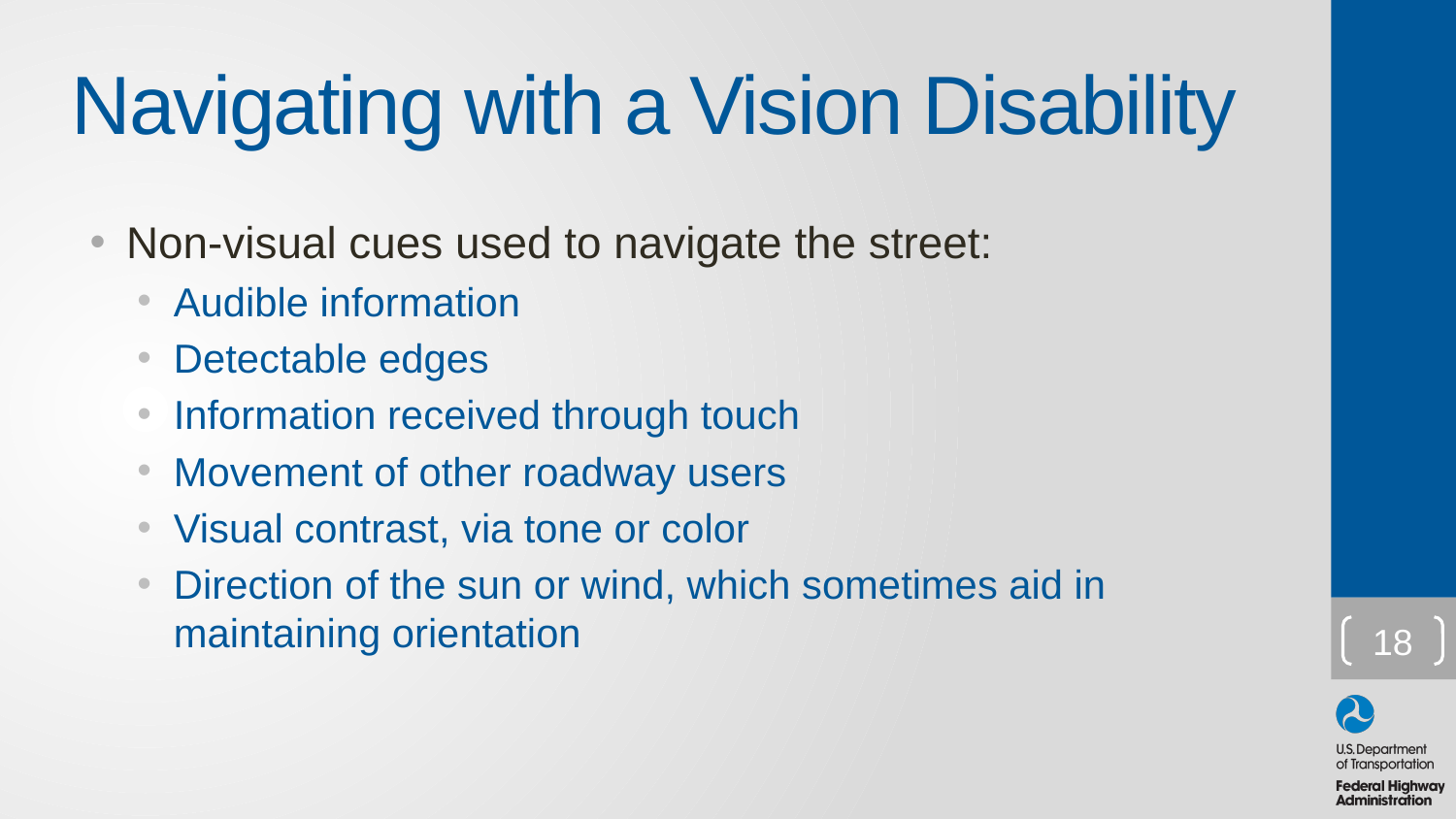

# Navigating with a Vision Disability
Non-visual cues used to navigate the street:
Audible information
Detectable edges
Information received through touch
Movement of other roadway users
Visual contrast, via tone or color
Direction of the sun or wind, which sometimes aid in maintaining orientation
18